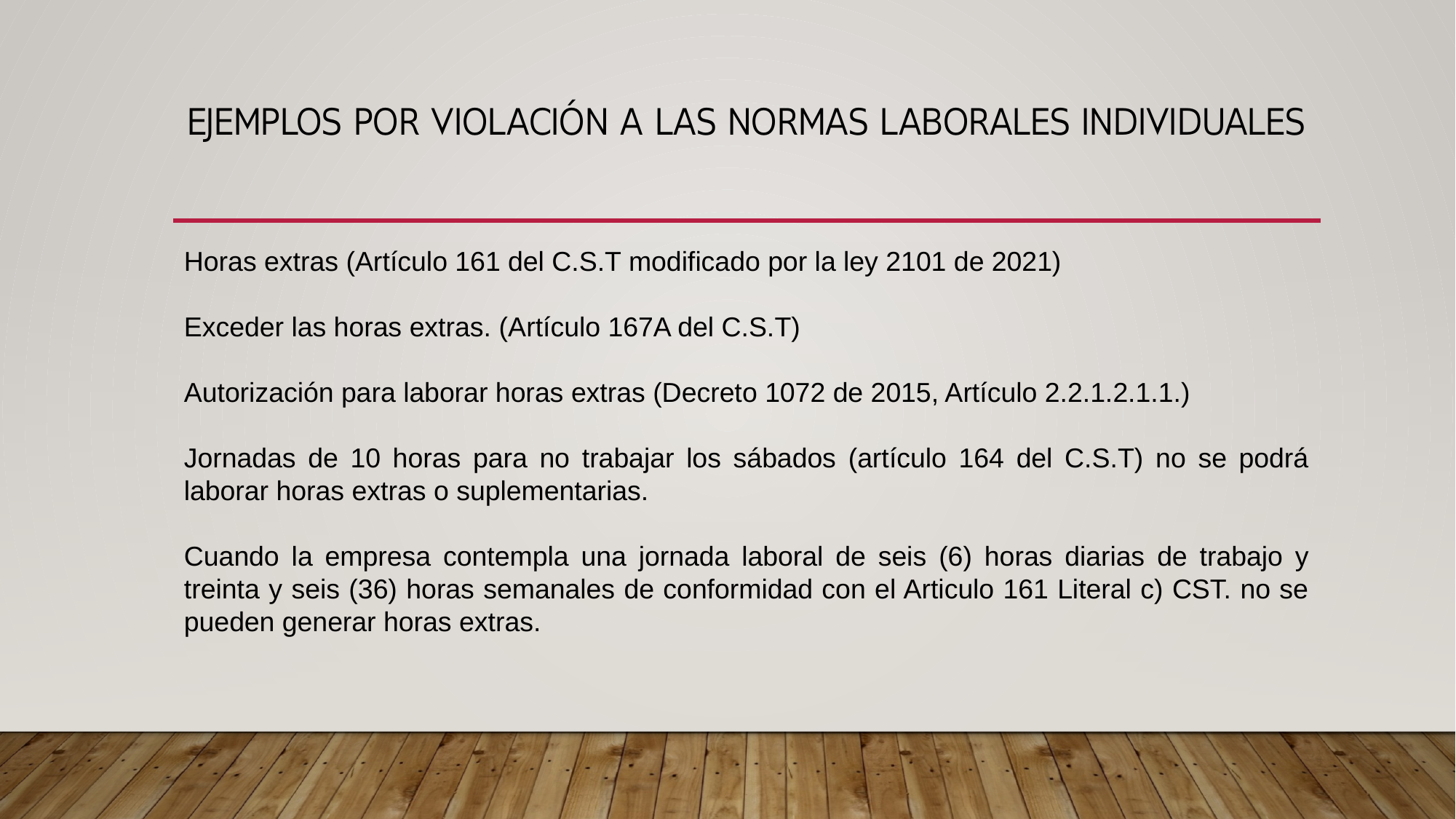

# EJEMPLOS POR VIOLACIÓN A LAS NORMAS LABORALES INDIVIDUALES

Horas extras (Artículo 161 del C.S.T modificado por la ley 2101 de 2021)

Exceder las horas extras. (Artículo 167A del C.S.T)

Autorización para laborar horas extras (Decreto 1072 de 2015, Artículo 2.2.1.2.1.1.)

Jornadas de 10 horas para no trabajar los sábados (artículo 164 del C.S.T) no se podrá laborar horas extras o suplementarias.

Cuando la empresa contempla una jornada laboral de seis (6) horas diarias de trabajo y treinta y seis (36) horas semanales de conformidad con el Articulo 161 Literal c) CST. no se pueden generar horas extras.